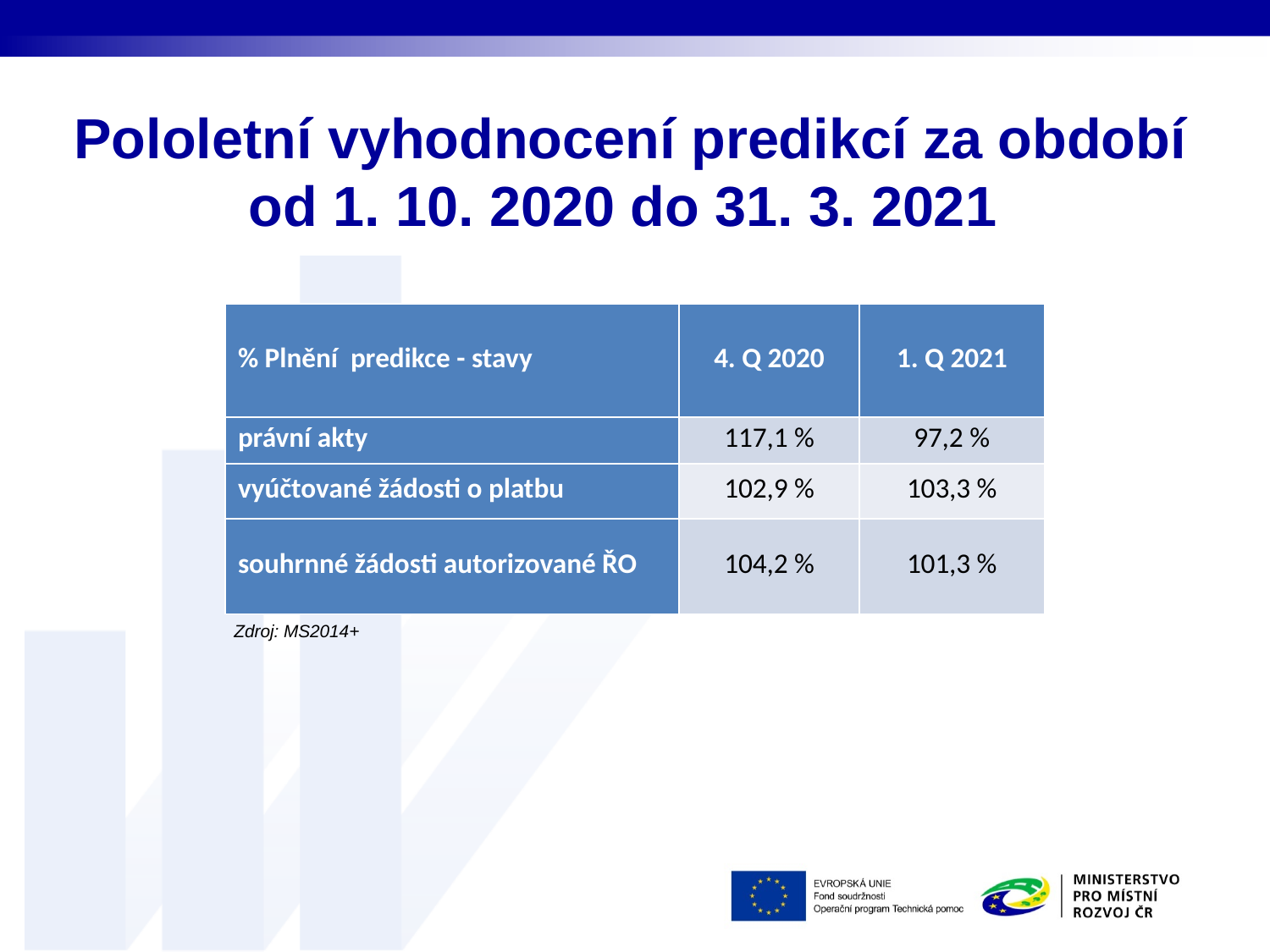

# Pololetní vyhodnocení predikcí za období od 1. 10. 2020 do 31. 3. 2021
| % Plnění predikce - stavy | 4. Q 2020 | 1. Q 2021 |
| --- | --- | --- |
| právní akty | 117,1 % | 97,2 % |
| vyúčtované žádosti o platbu | 102,9 % | 103,3 % |
| souhrnné žádosti autorizované ŘO | 104,2 % | 101,3 % |
Zdroj: MS2014+